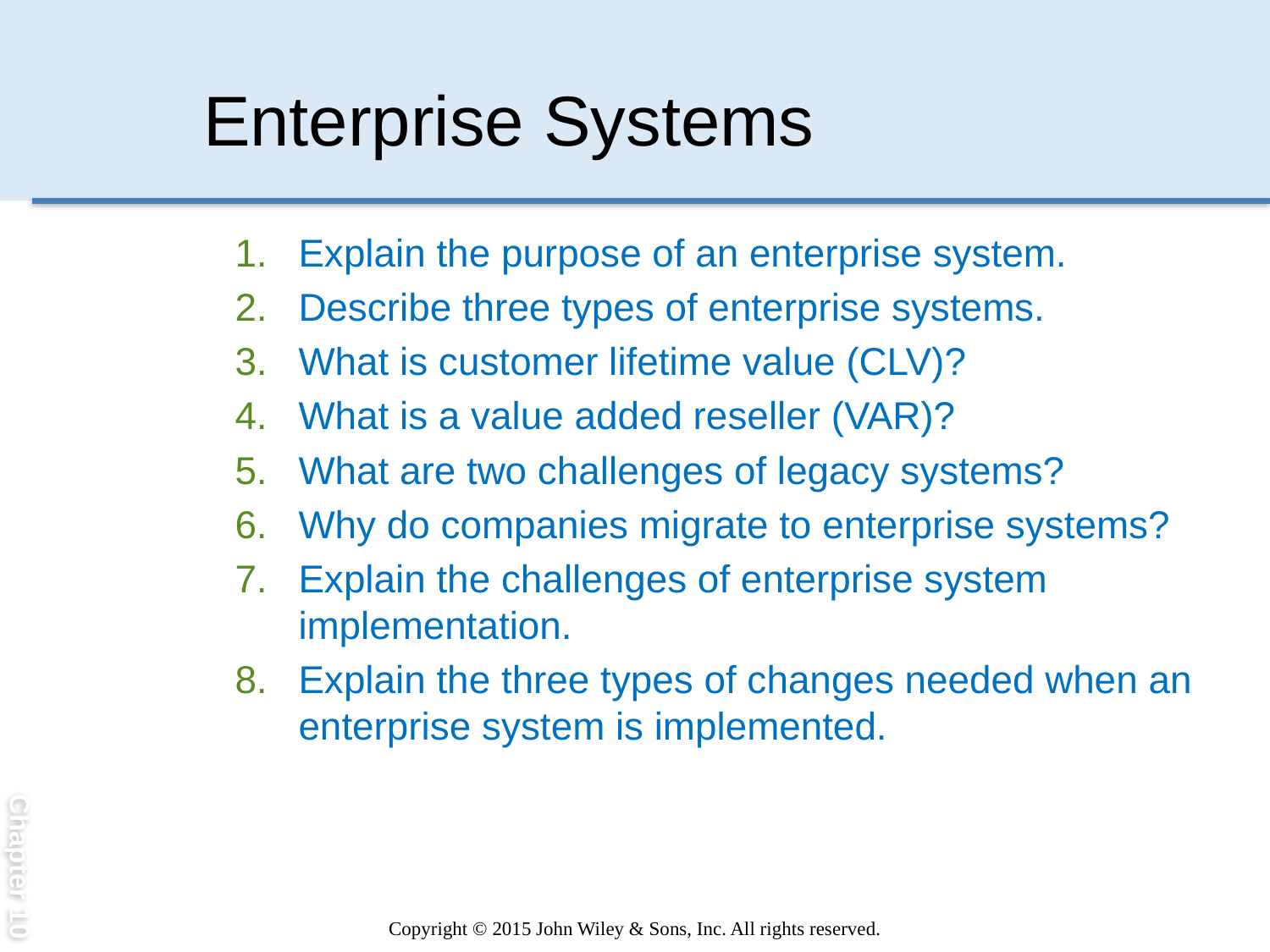

Chapter 10
# Enterprise Systems
Explain the purpose of an enterprise system.
Describe three types of enterprise systems.
What is customer lifetime value (CLV)?
What is a value added reseller (VAR)?
What are two challenges of legacy systems?
Why do companies migrate to enterprise systems?
Explain the challenges of enterprise system implementation.
Explain the three types of changes needed when an enterprise system is implemented.